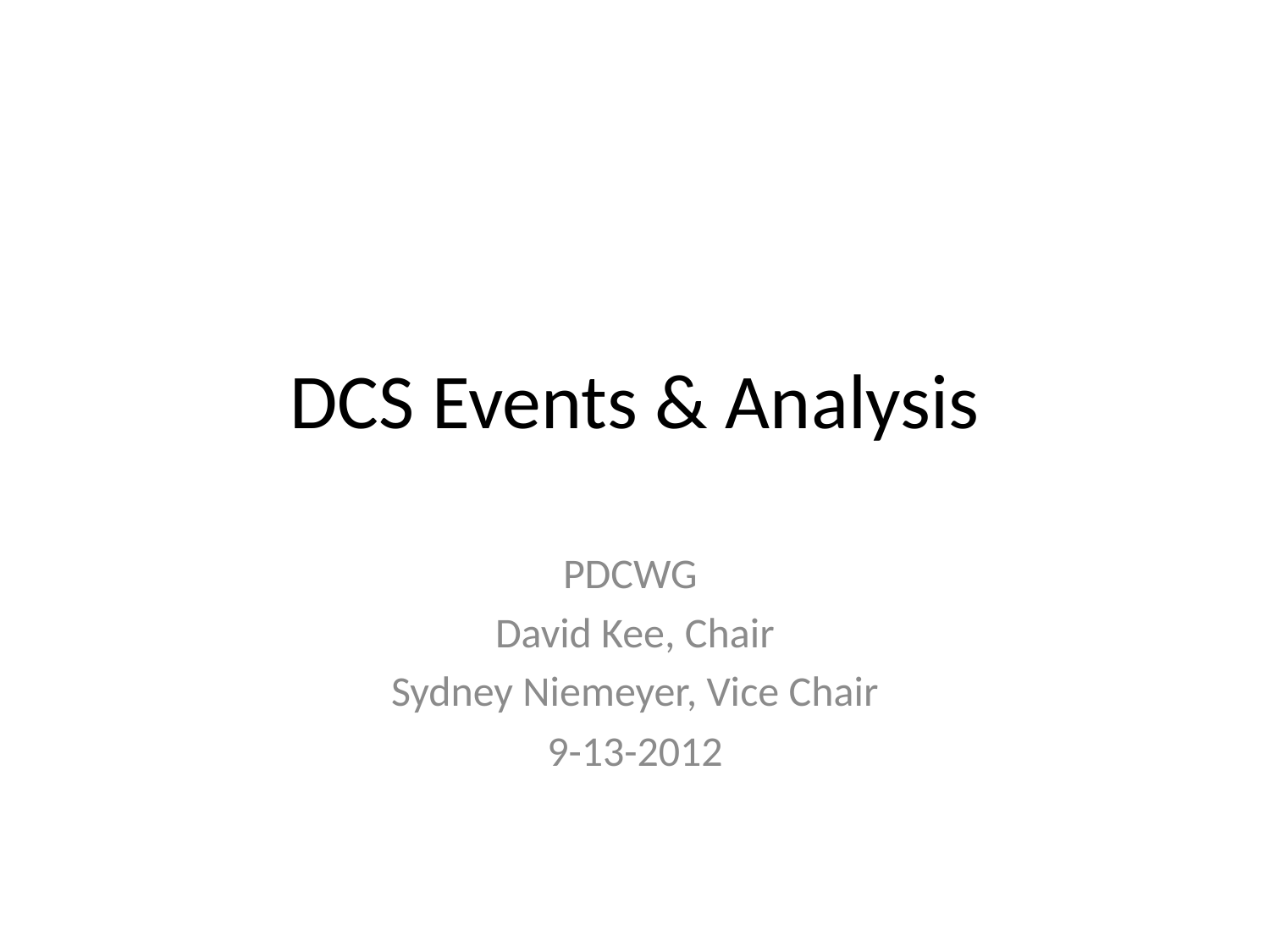

# DCS Events & Analysis
PDCWG
David Kee, Chair
Sydney Niemeyer, Vice Chair
9-13-2012